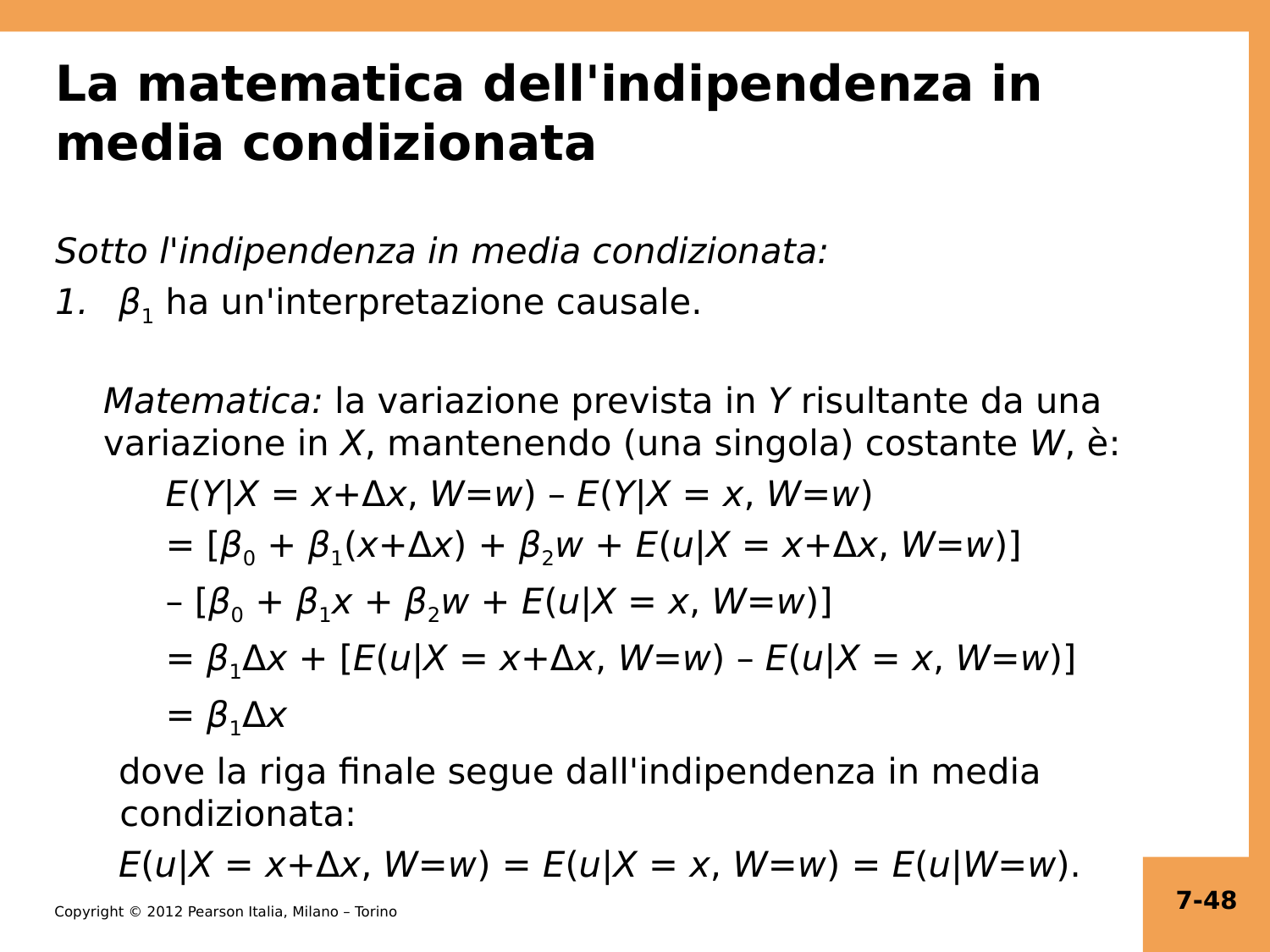

# La matematica dell'indipendenza in media condizionata
Sotto l'indipendenza in media condizionata:
β1 ha un'interpretazione causale.
 
Matematica: la variazione prevista in Y risultante da una variazione in X, mantenendo (una singola) costante W, è:
E(Y|X = x+Δx, W=w) – E(Y|X = x, W=w)
= [β0 + β1(x+Δx) + β2w + E(u|X = x+Δx, W=w)]
– [β0 + β1x + β2w + E(u|X = x, W=w)]
= β1Δx + [E(u|X = x+Δx, W=w) – E(u|X = x, W=w)]
= β1Δx
dove la riga finale segue dall'indipendenza in media condizionata:
E(u|X = x+Δx, W=w) = E(u|X = x, W=w) = E(u|W=w).

7-48